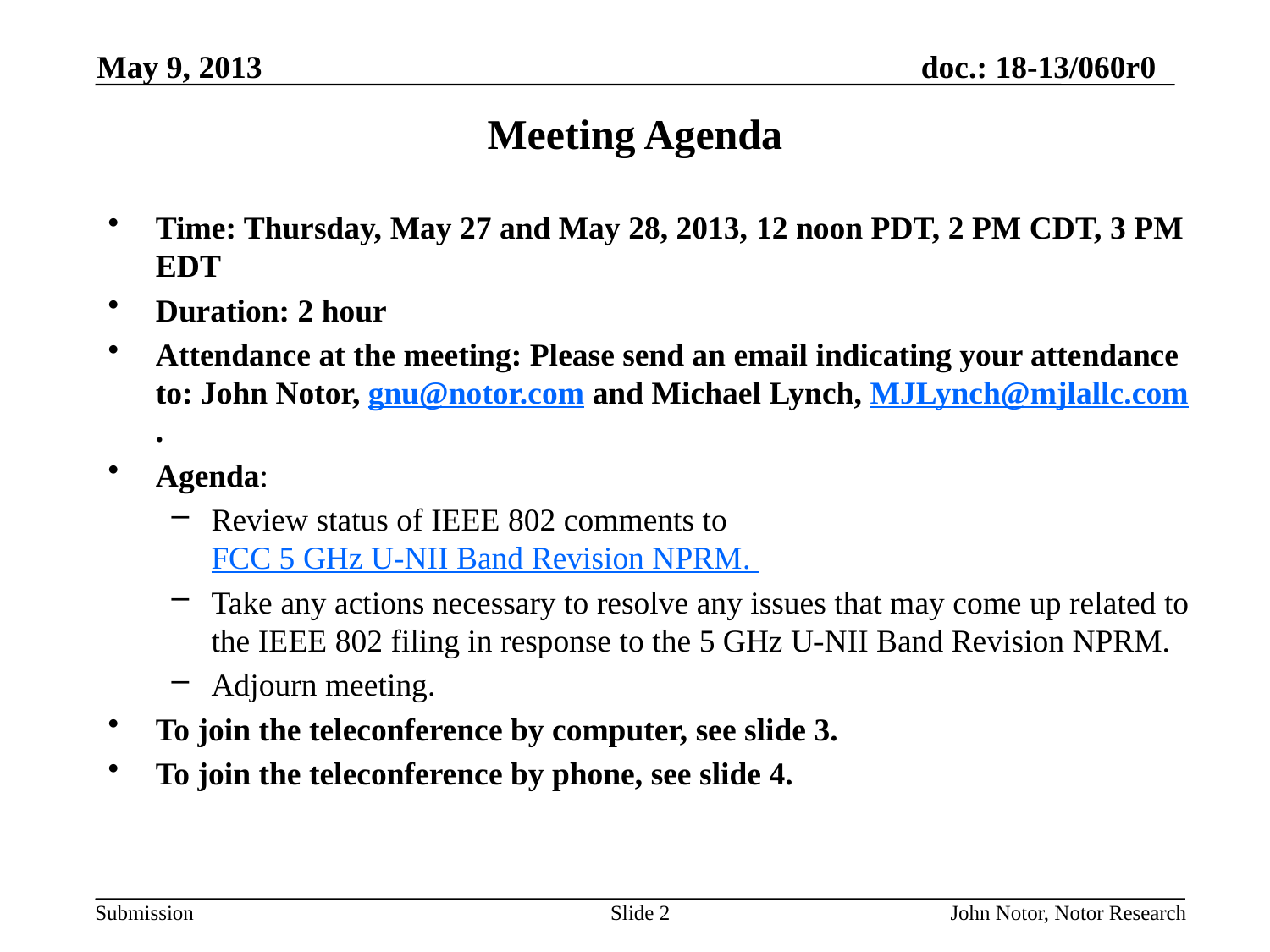

May 9, 2013
# Meeting Agenda
Time: Thursday, May 27 and May 28, 2013, 12 noon PDT, 2 PM CDT, 3 PM EDT
Duration: 2 hour
Attendance at the meeting: Please send an email indicating your attendance to: John Notor, gnu@notor.com and Michael Lynch, MJLynch@mjlallc.com.
Agenda:
Review status of IEEE 802 comments to FCC 5 GHz U-NII Band Revision NPRM.
Take any actions necessary to resolve any issues that may come up related to the IEEE 802 filing in response to the 5 GHz U-NII Band Revision NPRM.
Adjourn meeting.
To join the teleconference by computer, see slide 3.
To join the teleconference by phone, see slide 4.
Slide 2
John Notor, Notor Research